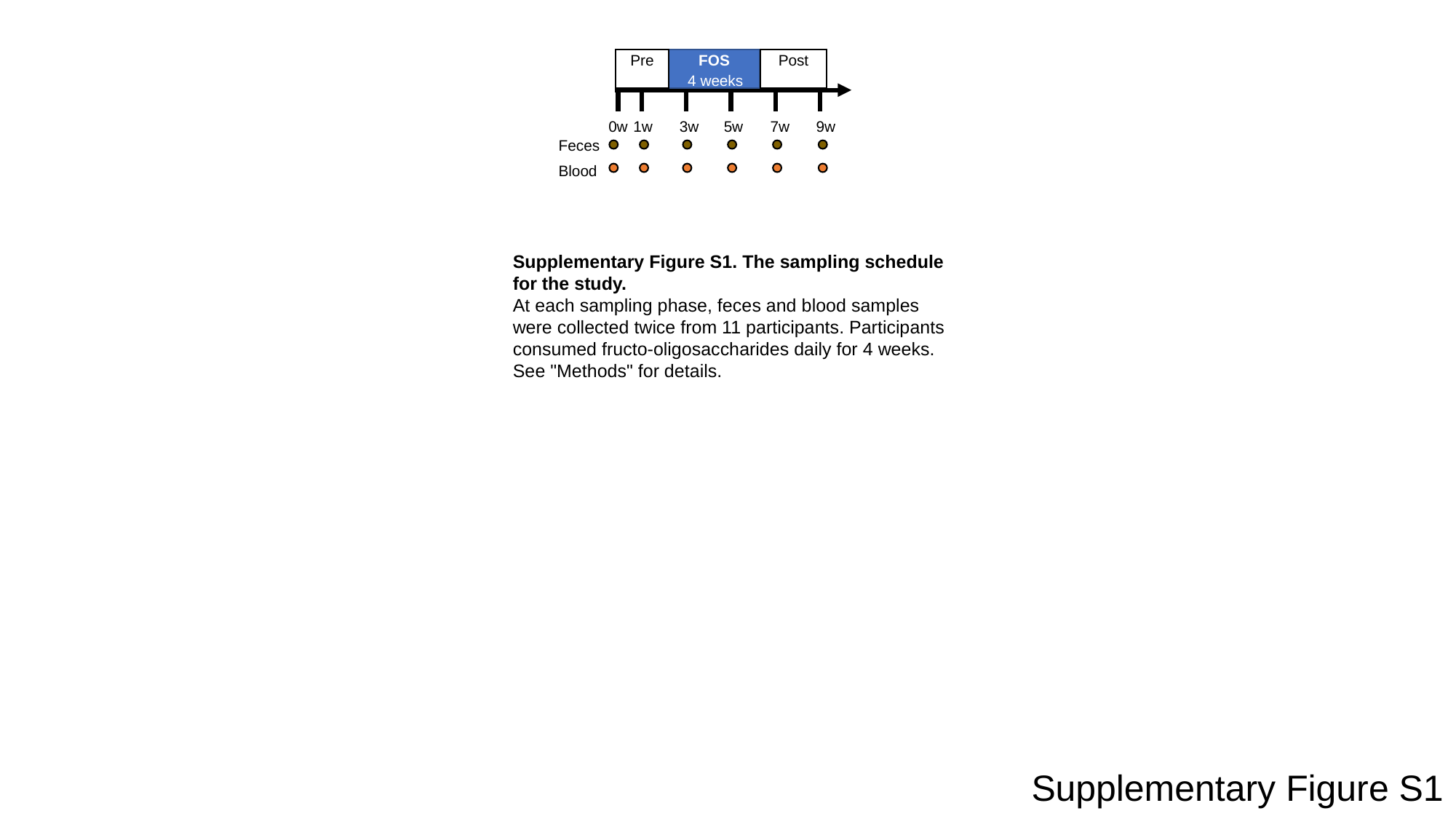

Pre

FOS

Post

4 weeks
9w
0w
1w
3w
5w
7w
Feces

Blood

Supplementary Figure S1. The sampling schedule for the study.
At each sampling phase, feces and blood samples were collected twice from 11 participants. Participants consumed fructo-oligosaccharides daily for 4 weeks.
See "Methods" for details.
Supplementary Figure S1